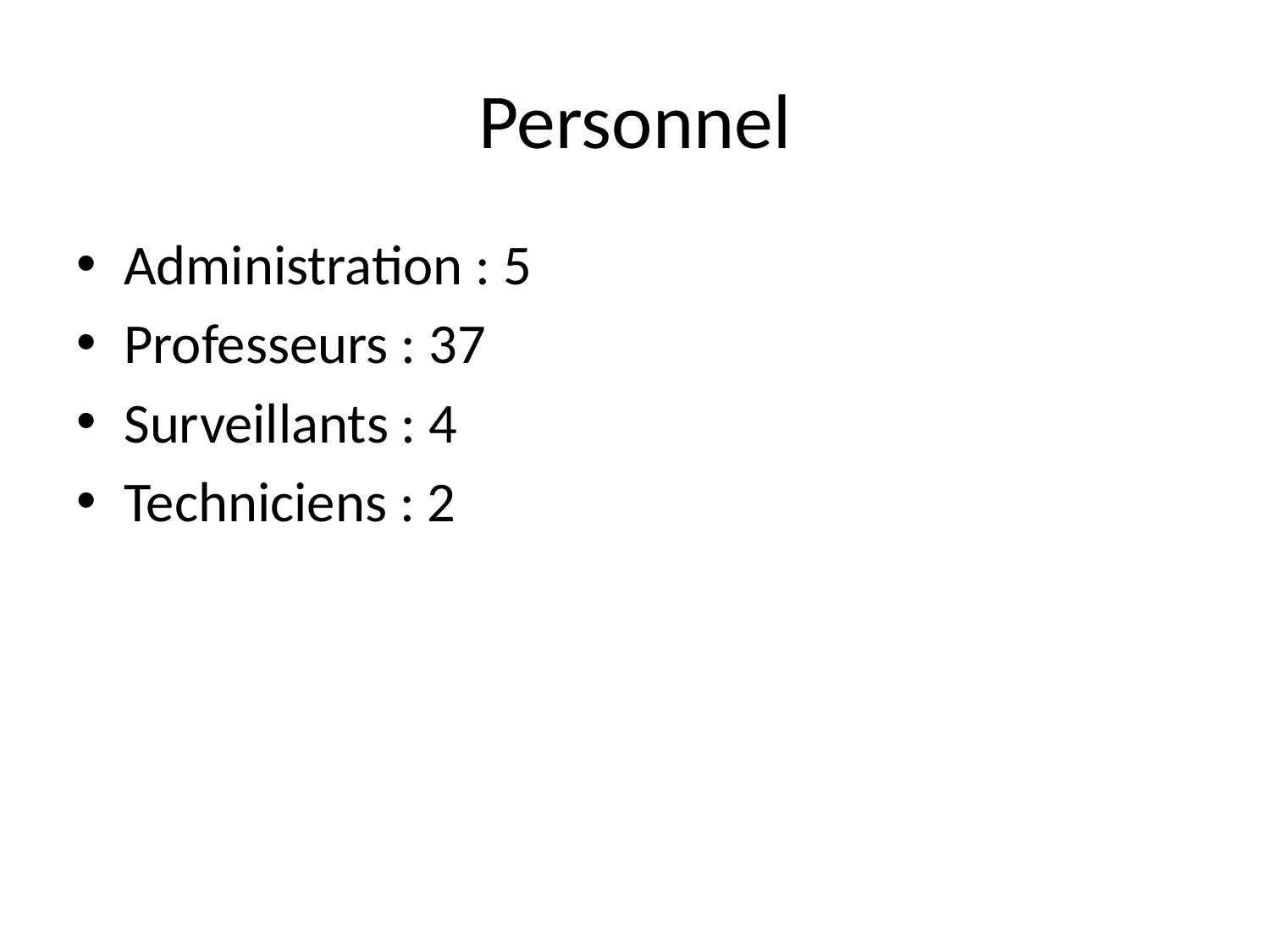

# Personnel
Administration : 5
Professeurs : 37
Surveillants : 4
Techniciens : 2